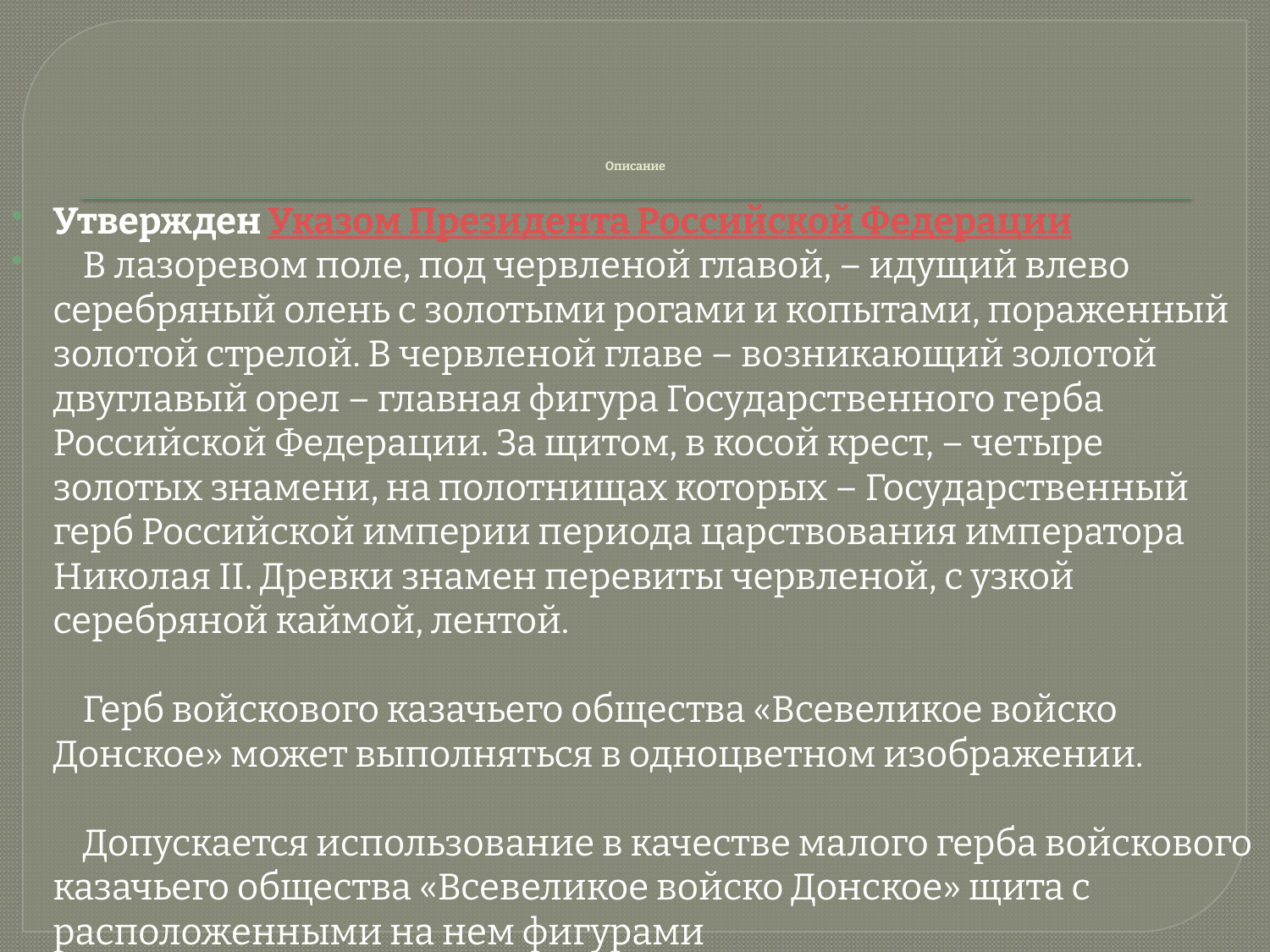

# Описание
Утвержден Указом Президента Российской Федерации
    В лазоревом поле, под червленой главой, – идущий влево серебряный олень с золотыми рогами и копытами, пораженный золотой стрелой. В червленой главе – возникающий золотой двуглавый орел – главная фигура Государственного герба Российской Федерации. За щитом, в косой крест, – четыре золотых знамени, на полотнищах которых – Государственный герб Российской империи периода царствования императора Николая II. Древки знамен перевиты червленой, с узкой серебряной каймой, лентой. 
    Герб войскового казачьего общества «Всевеликое войско Донское» может выполняться в одноцветном изображении. 
    Допускается использование в качестве малого герба войскового казачьего общества «Всевеликое войско Донское» щита с расположенными на нем фигурами